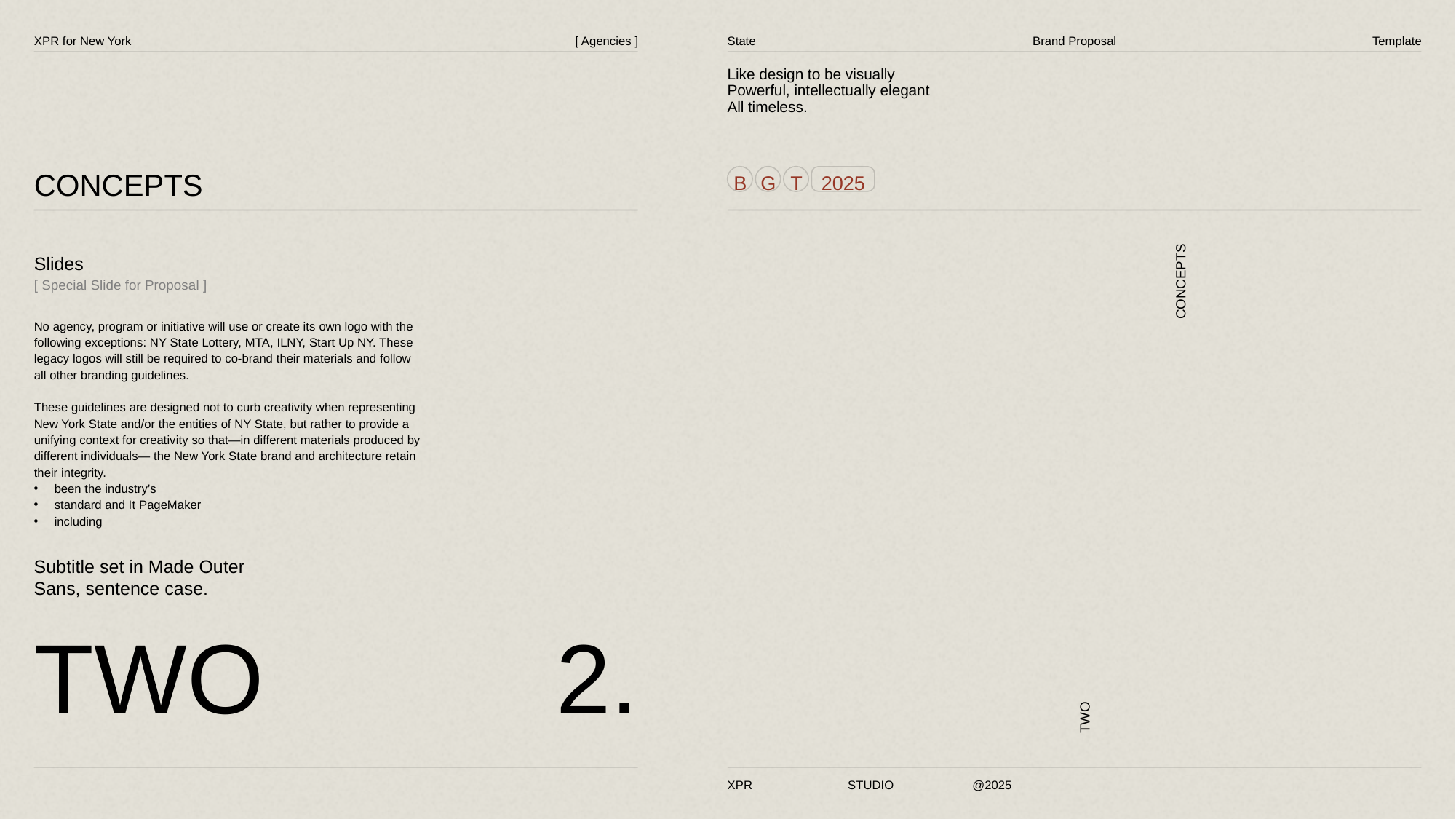

XPR for New York
[ Agencies ]
State
Brand Proposal
Template
Like design to be visually
Powerful, intellectually elegant
All timeless.
CONCEPTS
2025
B
G
T

Slides
[ Special Slide for Proposal ]
No agency, program or initiative will use or create its own logo with the following exceptions: NY State Lottery, MTA, ILNY, Start Up NY. These legacy logos will still be required to co-brand their materials and follow all other branding guidelines.

These guidelines are designed not to curb creativity when representing New York State and/or the entities of NY State, but rather to provide a unifying context for creativity so that—in different materials produced by different individuals— the New York State brand and architecture retain their integrity.
CONCEPTS
been the industry’s
standard and It PageMaker
including
Subtitle set in Made Outer Sans, sentence case.
TWO
TWO
2.
XPR
STUDIO
@2025